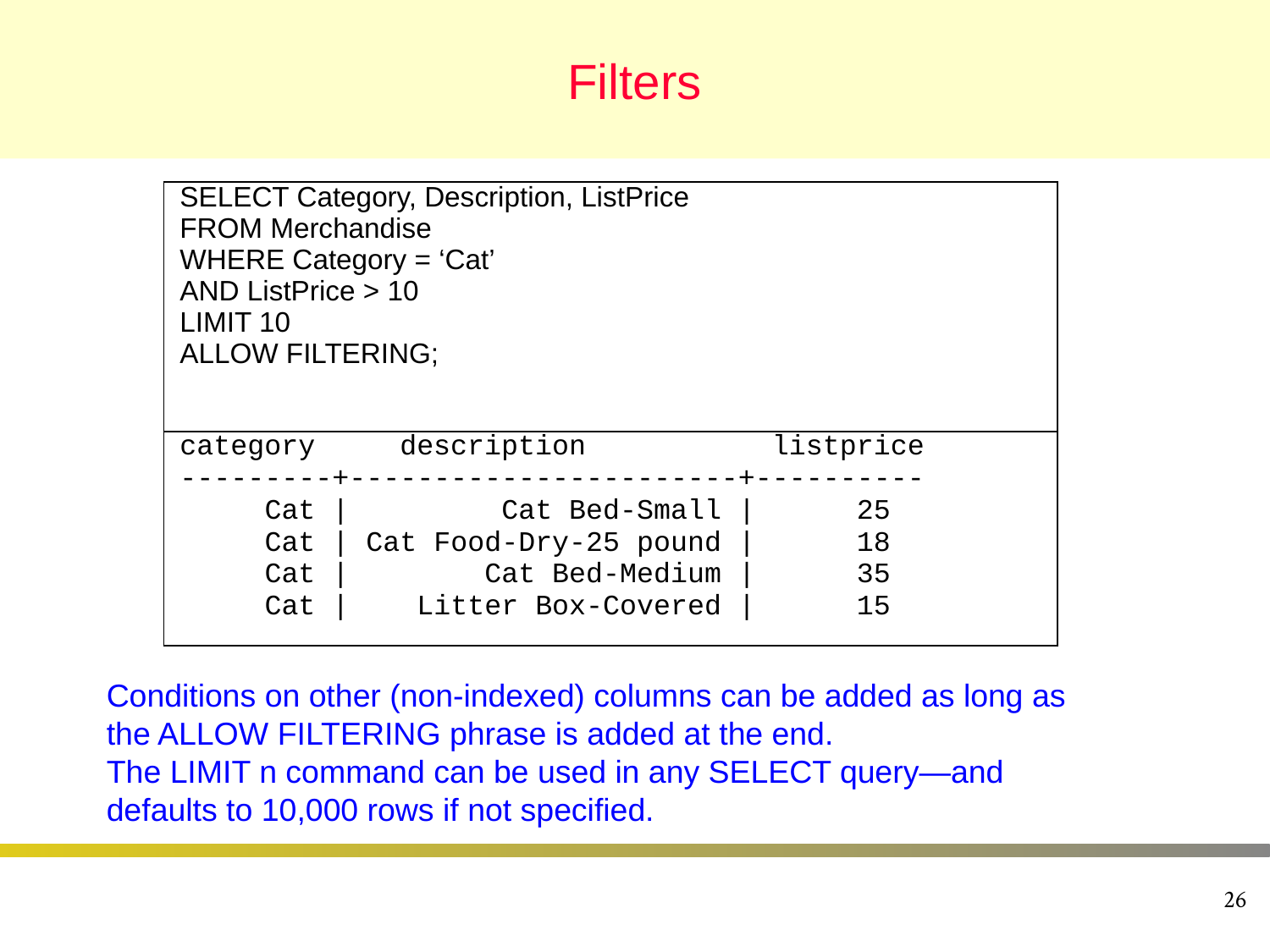

# Filters
| SELECT Category, Description, ListPrice FROM Merchandise WHERE Category = ‘Cat’ AND ListPrice > 10 LIMIT 10 ALLOW FILTERING; |
| --- |
| category description listprice ---------+-----------------------+---------- Cat | Cat Bed-Small | 25 Cat | Cat Food-Dry-25 pound | 18 Cat | Cat Bed-Medium | 35 Cat | Litter Box-Covered | 15 |
Conditions on other (non-indexed) columns can be added as long as the ALLOW FILTERING phrase is added at the end.
The LIMIT n command can be used in any SELECT query—and defaults to 10,000 rows if not specified.
26